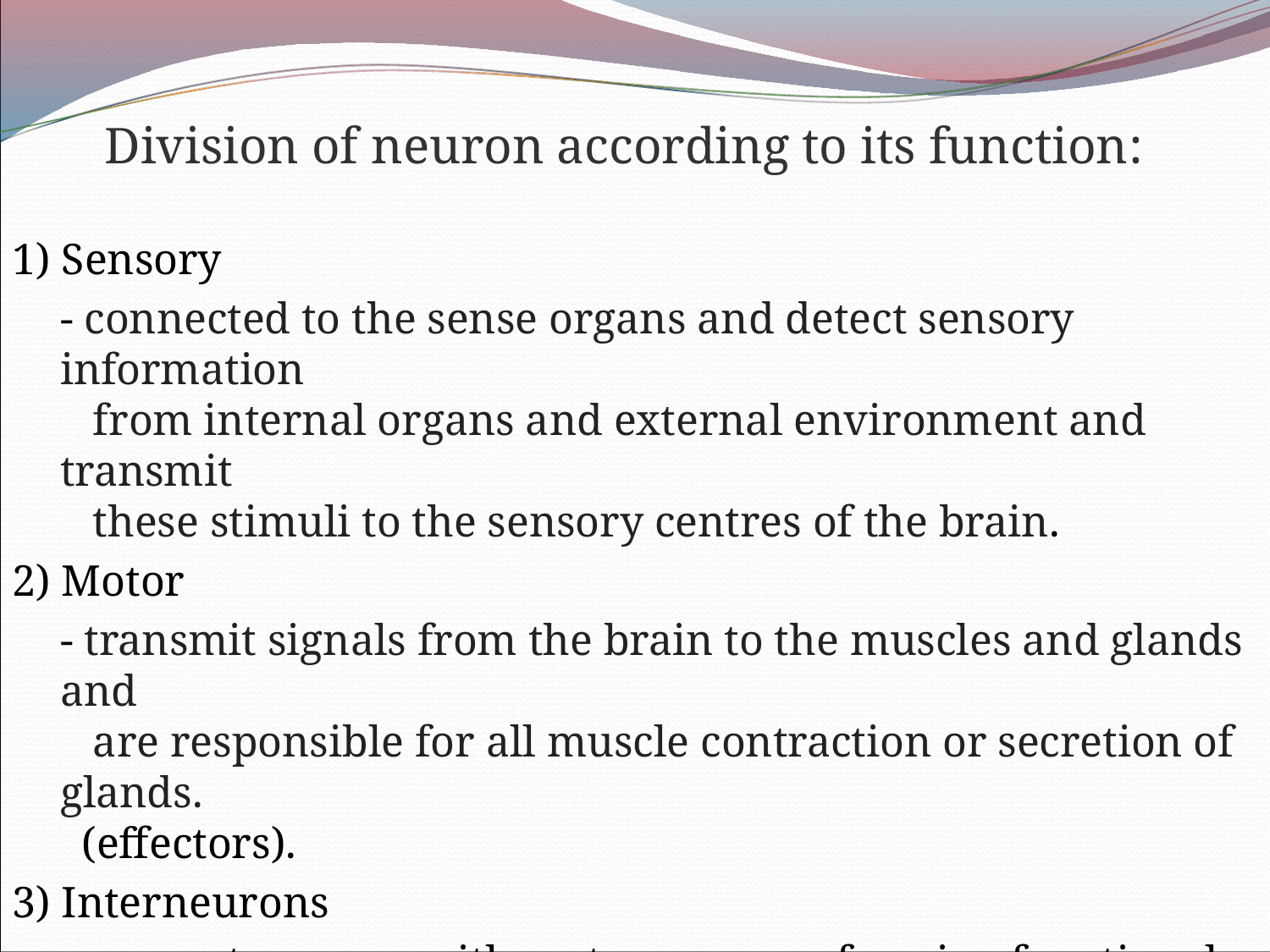

Division of neuron according to its function:
1) Sensory
	- connected to the sense organs and detect sensory information
   from internal organs and external environment and transmit
   these stimuli to the sensory centres of the brain.
2) Motor
	- transmit signals from the brain to the muscles and glands and
   are responsible for all muscle contraction or secretion of glands.
  (effectors).
3) Interneurons
	- connect sensory with motor neurons forming functional
  connection (for example, important for reflexes).